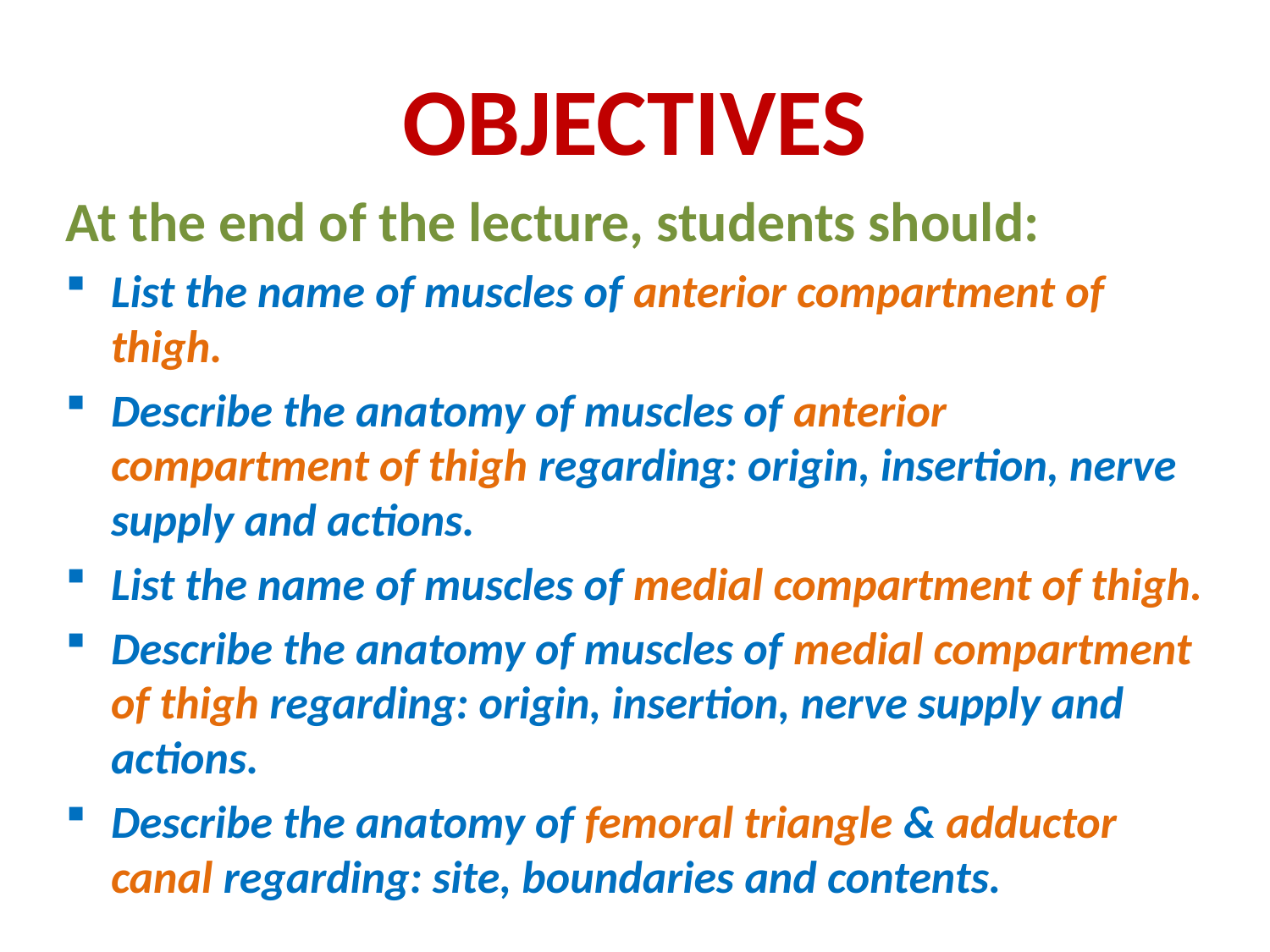

# OBJECTIVES
At the end of the lecture, students should:
List the name of muscles of anterior compartment of thigh.
Describe the anatomy of muscles of anterior compartment of thigh regarding: origin, insertion, nerve supply and actions.
List the name of muscles of medial compartment of thigh.
Describe the anatomy of muscles of medial compartment of thigh regarding: origin, insertion, nerve supply and actions.
Describe the anatomy of femoral triangle & adductor canal regarding: site, boundaries and contents.